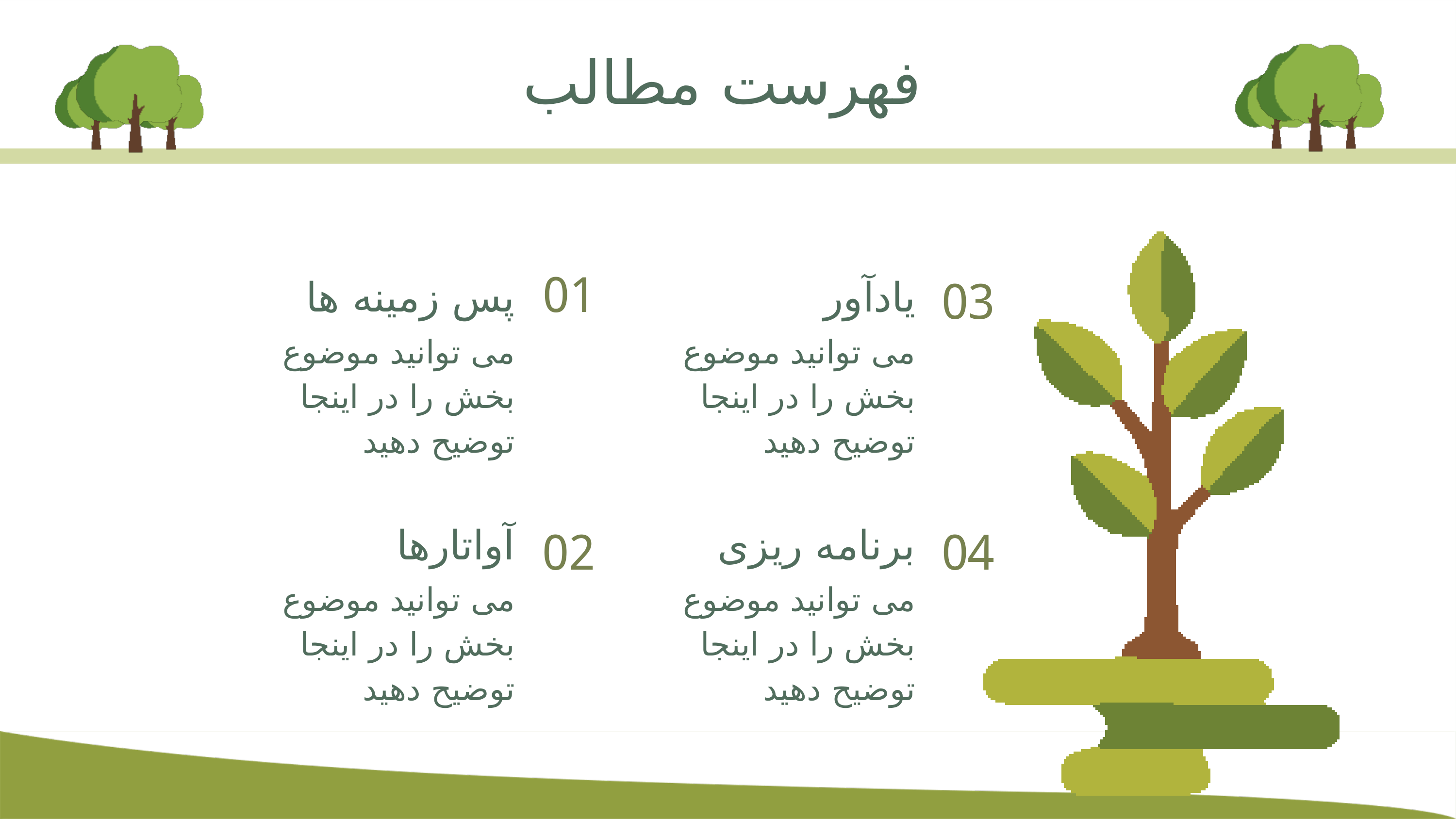

فهرست مطالب

01
پس زمینه ها
یادآور
03
می توانید موضوع بخش را در اینجا توضیح دهید
می توانید موضوع بخش را در اینجا توضیح دهید
آواتارها
برنامه ریزی
02
04
می توانید موضوع بخش را در اینجا توضیح دهید
می توانید موضوع بخش را در اینجا توضیح دهید